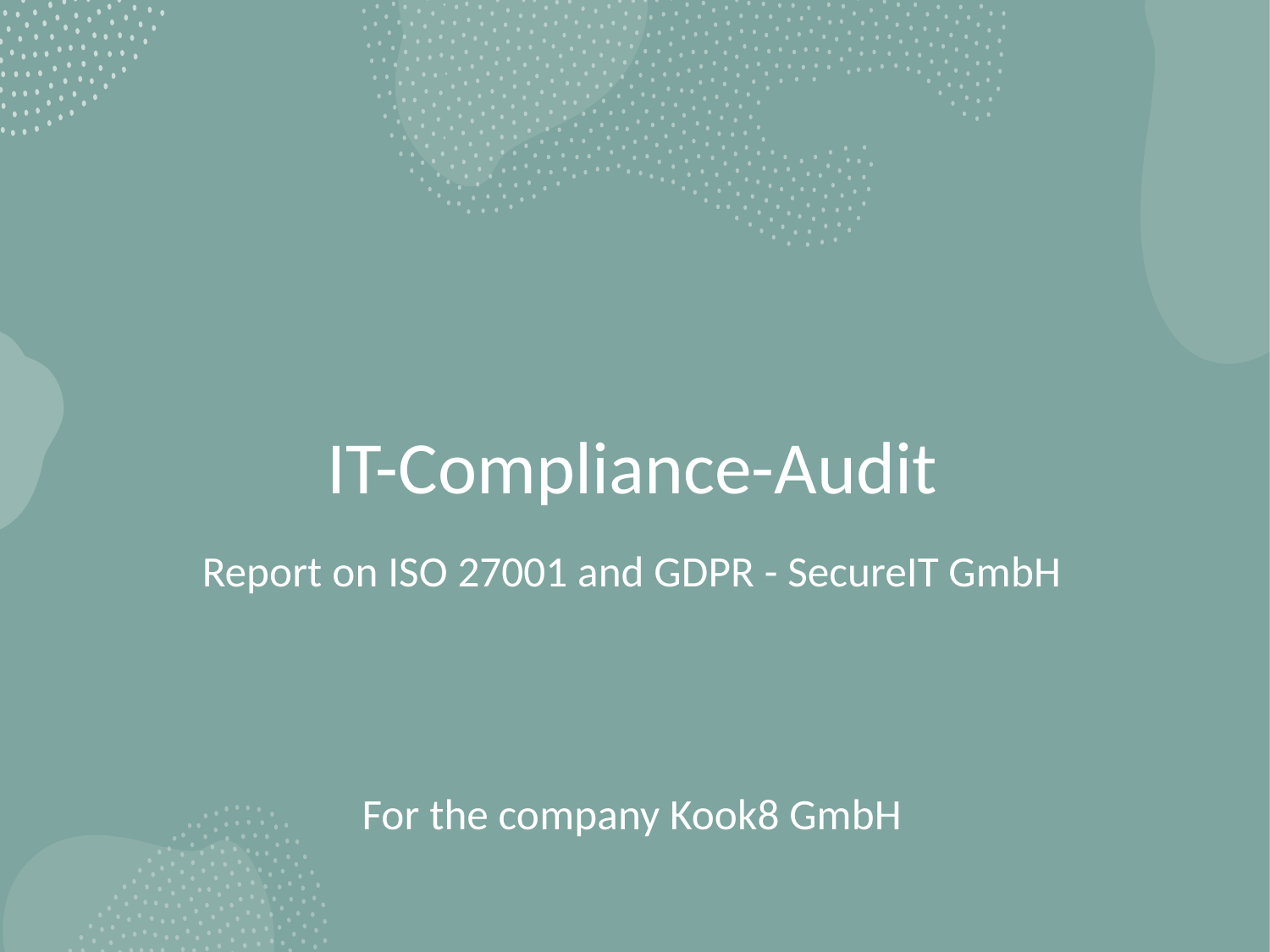

# IT-Compliance-Audit
Report on ISO 27001 and GDPR - SecureIT GmbH

For the company Kook8 GmbH